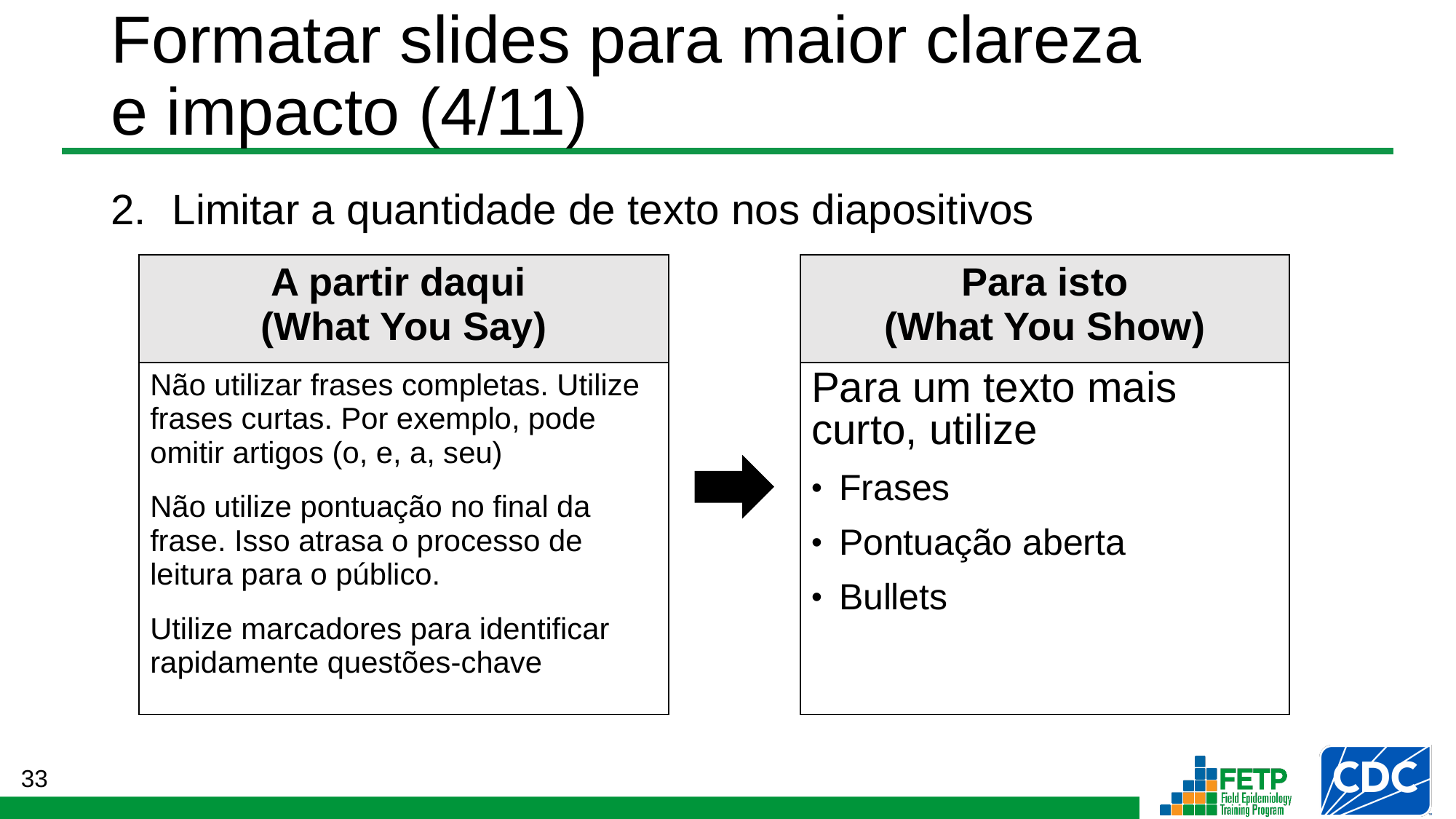

# Formatar slides para maior clareza e impacto (4/11)
Limitar a quantidade de texto nos diapositivos
| A partir daqui (What You Say) |
| --- |
| Não utilizar frases completas. Utilize frases curtas. Por exemplo, pode omitir artigos (o, e, a, seu) Não utilize pontuação no final da frase. Isso atrasa o processo de leitura para o público. Utilize marcadores para identificar rapidamente questões-chave |
| Para isto (What You Show) |
| --- |
| Para um texto mais curto, utilize Frases Pontuação aberta Bullets |